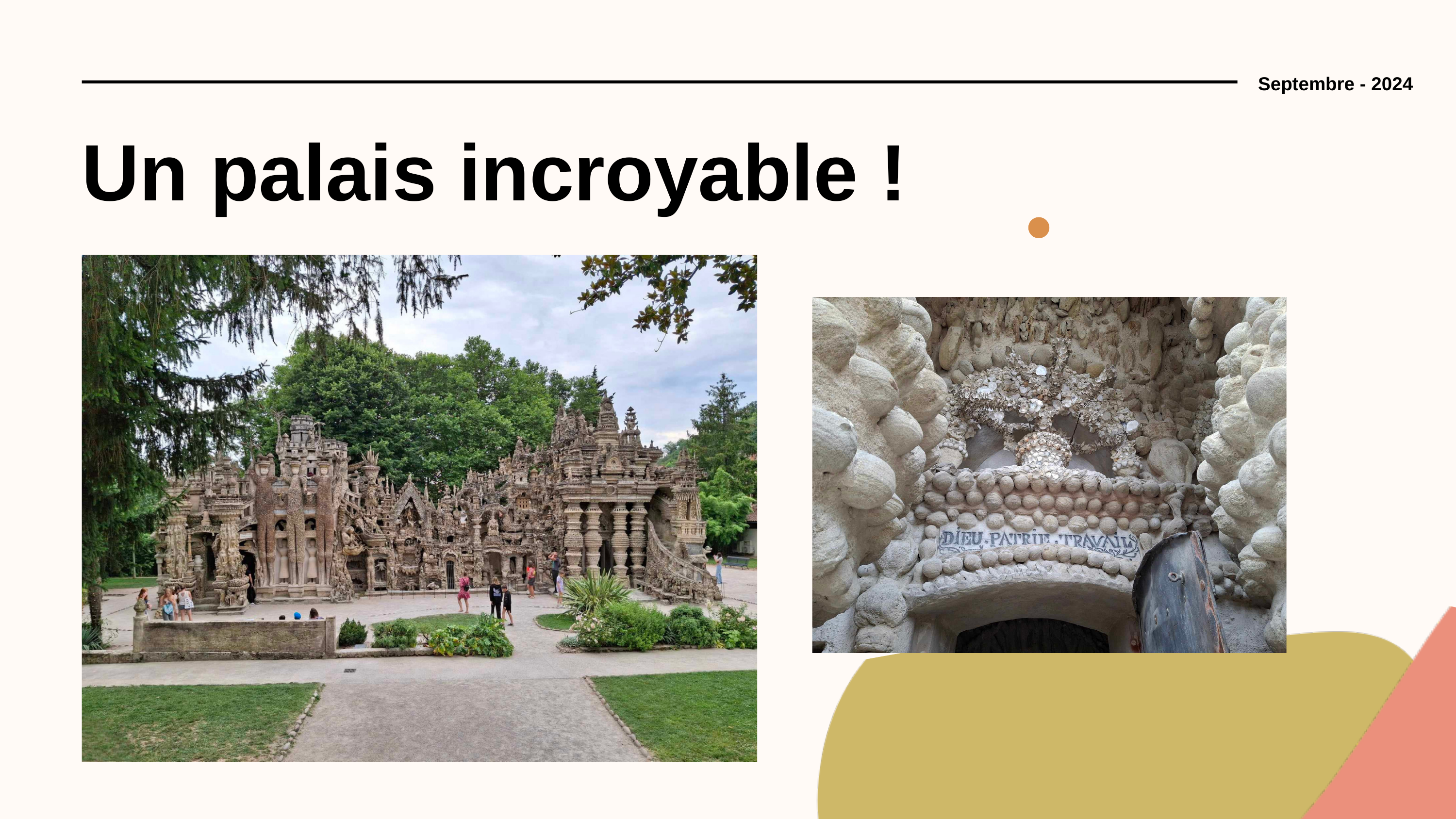

Septembre - 2024

Un palais incroyable !